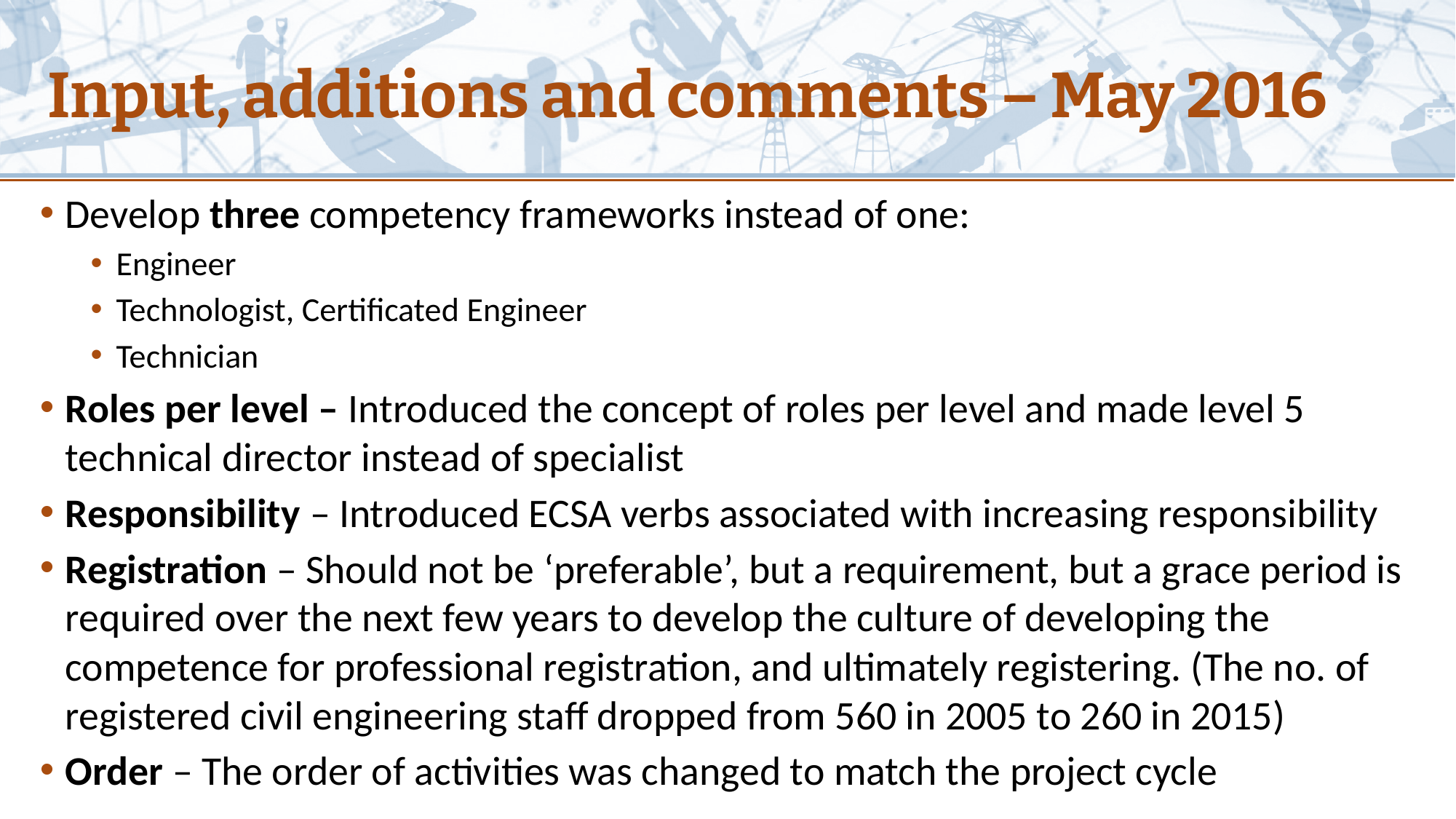

# Input, additions and comments – May 2016
Develop three competency frameworks instead of one:
Engineer
Technologist, Certificated Engineer
Technician
Roles per level – Introduced the concept of roles per level and made level 5 technical director instead of specialist
Responsibility – Introduced ECSA verbs associated with increasing responsibility
Registration – Should not be ‘preferable’, but a requirement, but a grace period is required over the next few years to develop the culture of developing the competence for professional registration, and ultimately registering. (The no. of registered civil engineering staff dropped from 560 in 2005 to 260 in 2015)
Order – The order of activities was changed to match the project cycle